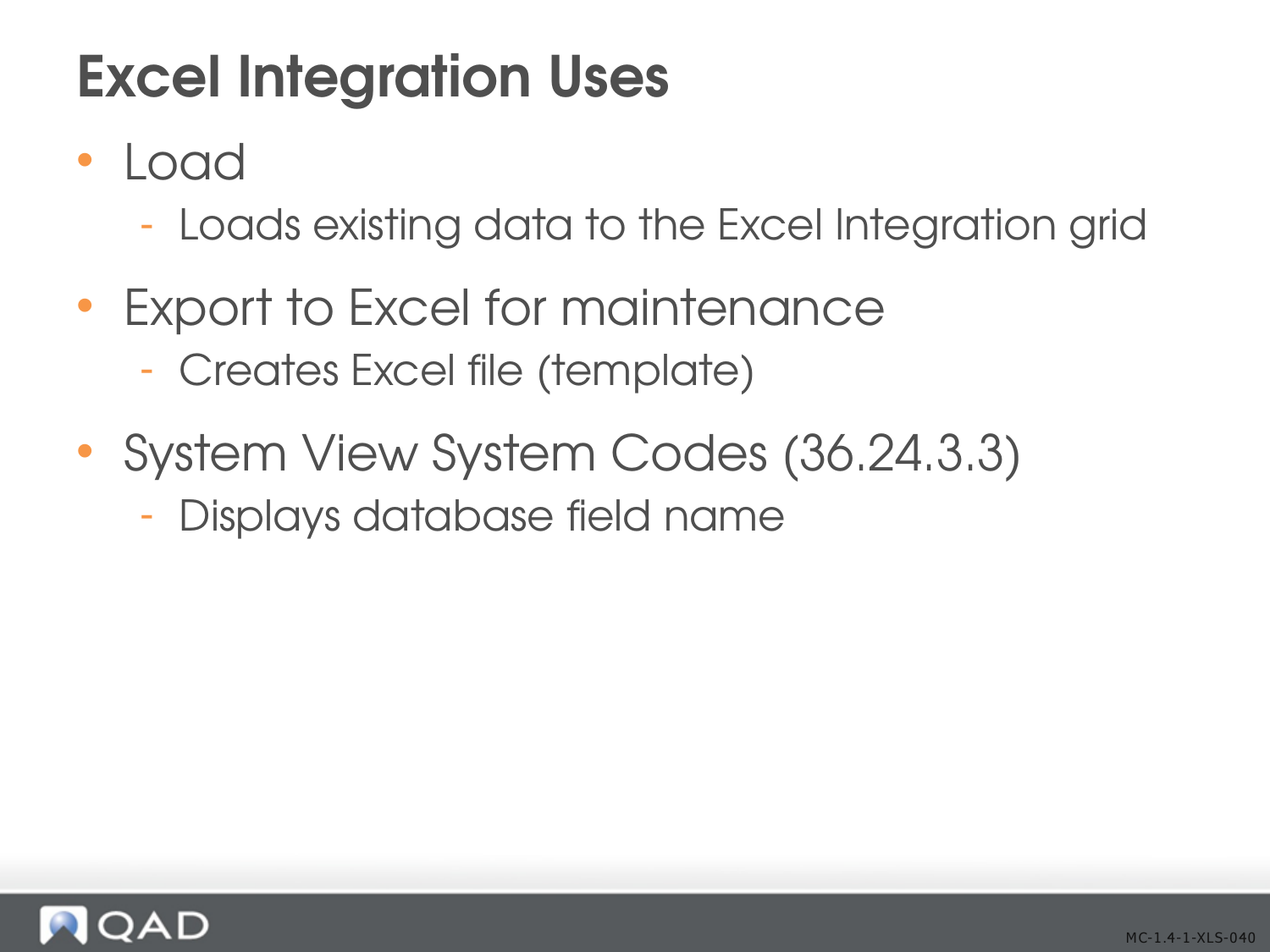

# Excel Integration Uses
Load
Loads existing data to the Excel Integration grid
Export to Excel for maintenance
Creates Excel file (template)
System View System Codes (36.24.3.3)
Displays database field name
MC-1.4-1-XLS-040